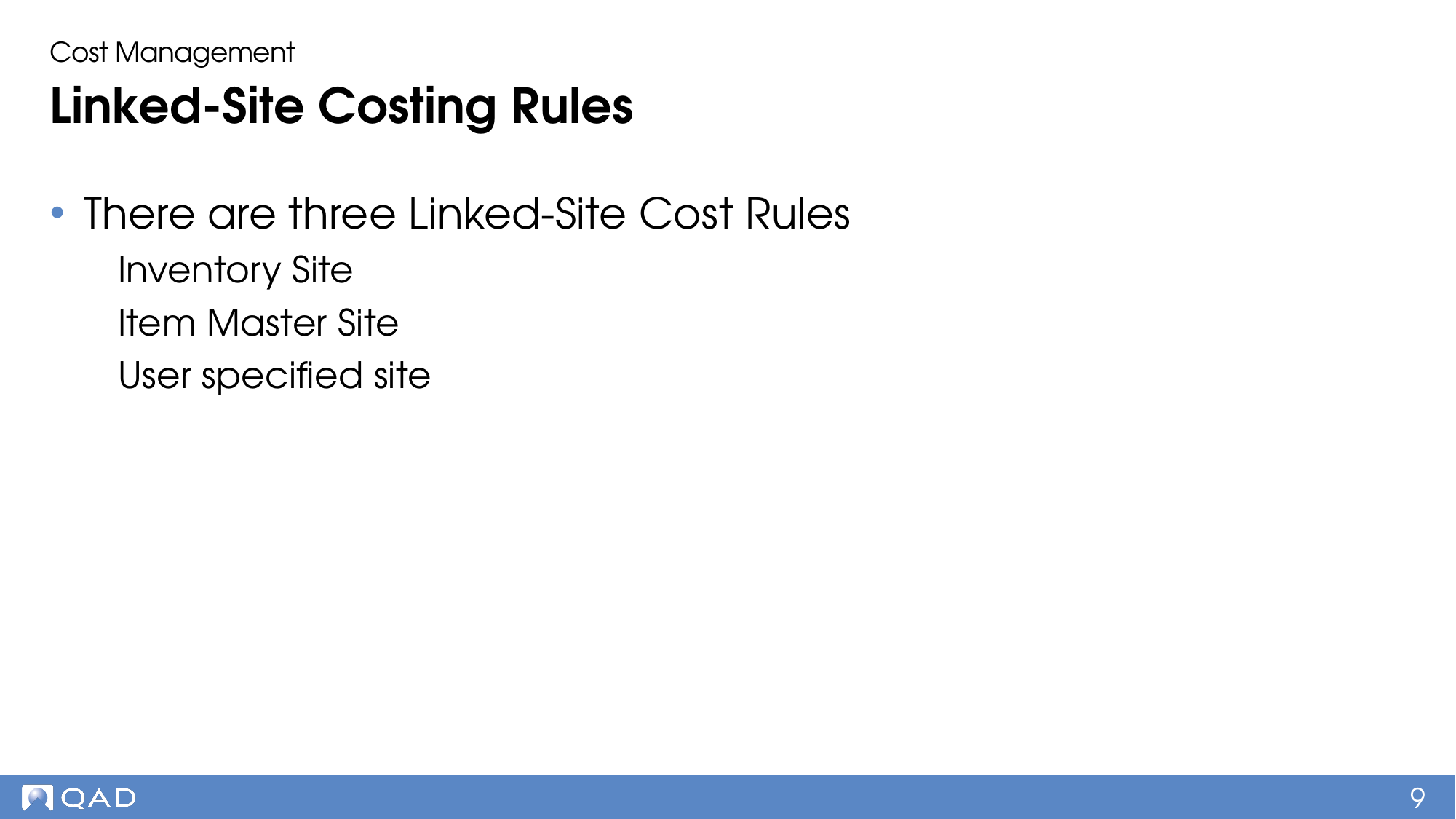

Cost Management
# Linked-Site Costing Rules
There are three Linked-Site Cost Rules
Inventory Site
Item Master Site
User specified site
9